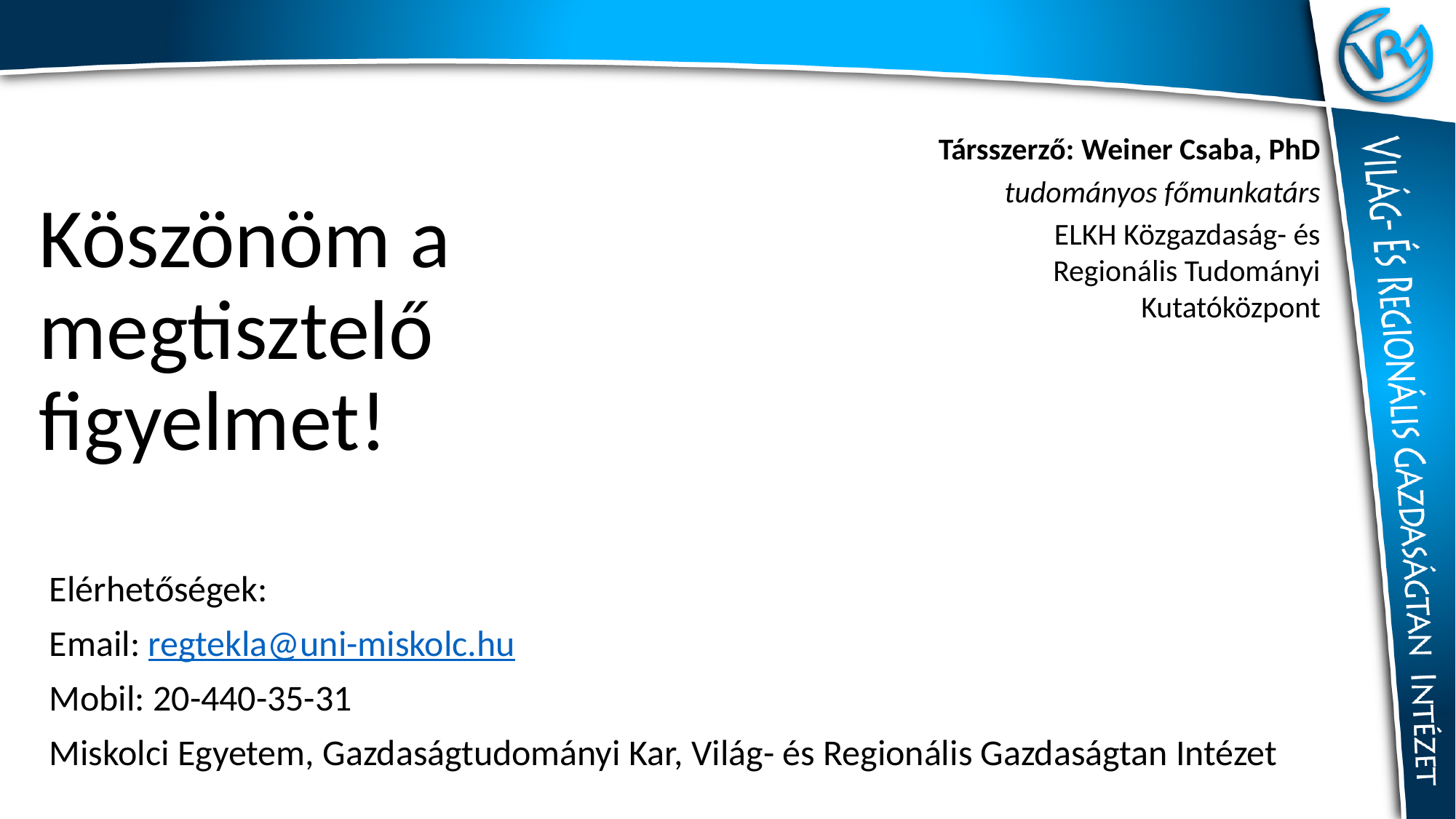

Társszerző: Weiner Csaba, PhD
tudományos főmunkatárs
ELKH Közgazdaság- és Regionális Tudományi Kutatóközpont
# Köszönöm a megtisztelő figyelmet!
Elérhetőségek:
Email: regtekla@uni-miskolc.hu
Mobil: 20-440-35-31
Miskolci Egyetem, Gazdaságtudományi Kar, Világ- és Regionális Gazdaságtan Intézet